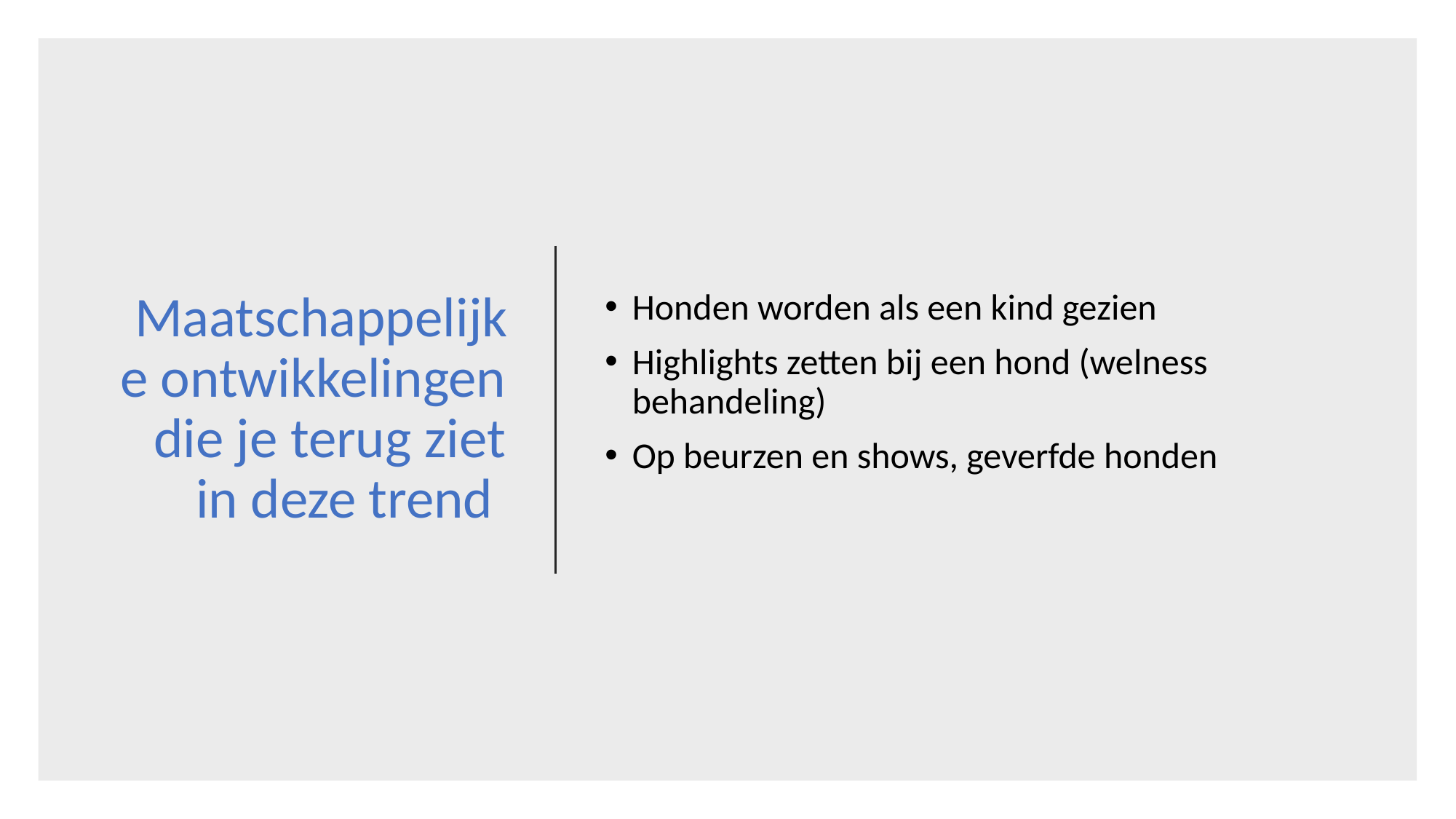

# Maatschappelijke ontwikkelingen die je terug ziet in deze trend
Honden worden als een kind gezien
Highlights zetten bij een hond (welness behandeling)
Op beurzen en shows, geverfde honden